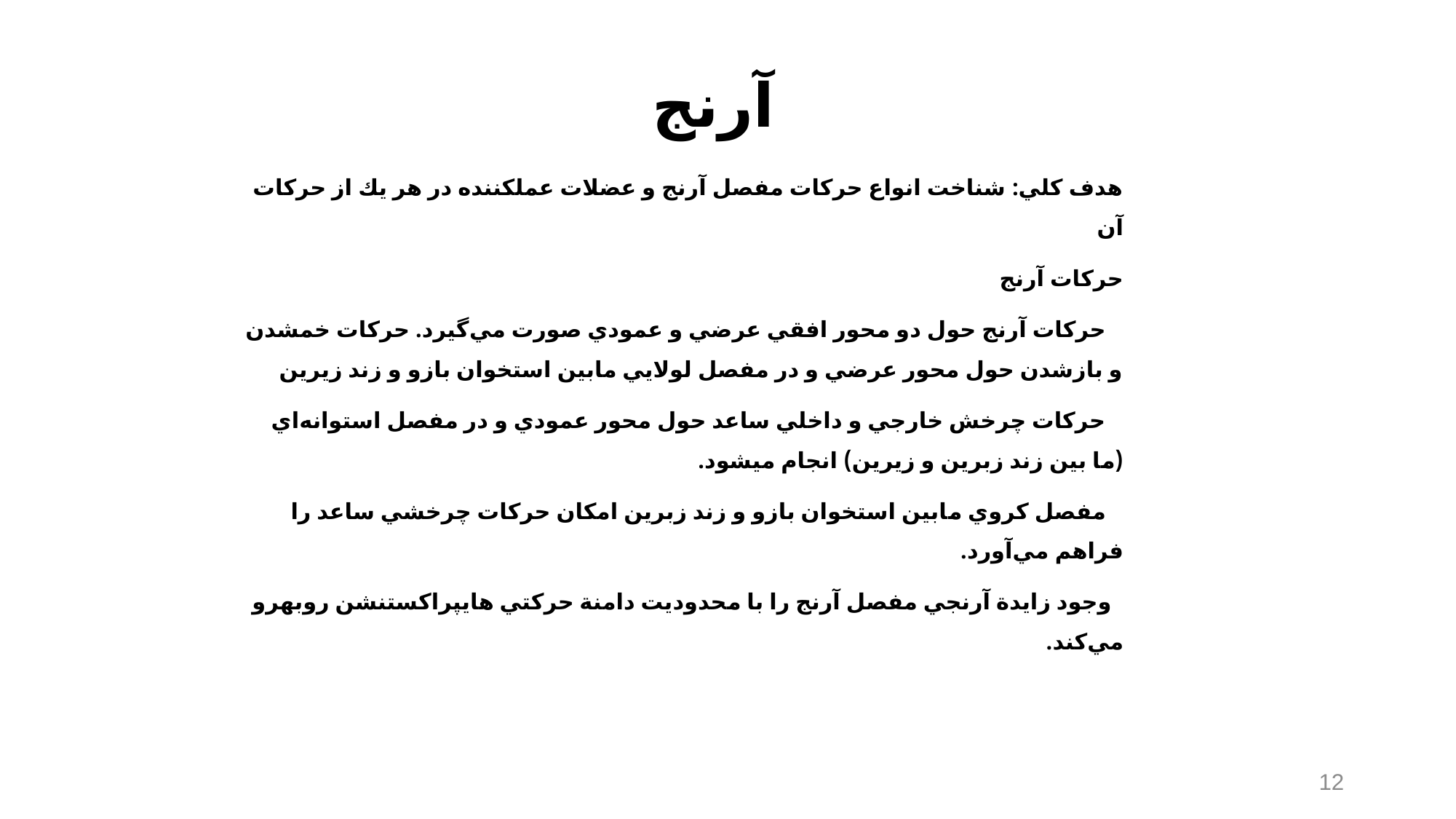

# آرنج
هدف كلي: شناخت انواع حركات مفصل آرنج و عضلات عمل‎كننده در هر يك از حركات آن
حركات آرنج
   حركات آرنج حول دو محور افقي عرضي و عمودي صورت مي‌گيرد. حركات خم‎شدن و بازشدن حول محور عرضي و در مفصل لولايي مابين استخوان بازو و زند زيرين
   حركات چرخش خارجي و داخلي ساعد حول محور عمودي و در مفصل استوانه‌اي (ما بين زند زبرين و زيرين) انجام مي‎شود.
   مفصل كروي مابين استخوان بازو و زند زبرين امكان حركات چرخشي ساعد را فراهم مي‌آورد.
  وجود زايدة آرنجي مفصل آرنج را با محدوديت دامنة حركتي هايپراكستنشن روبه‎رو مي‌كند.

12